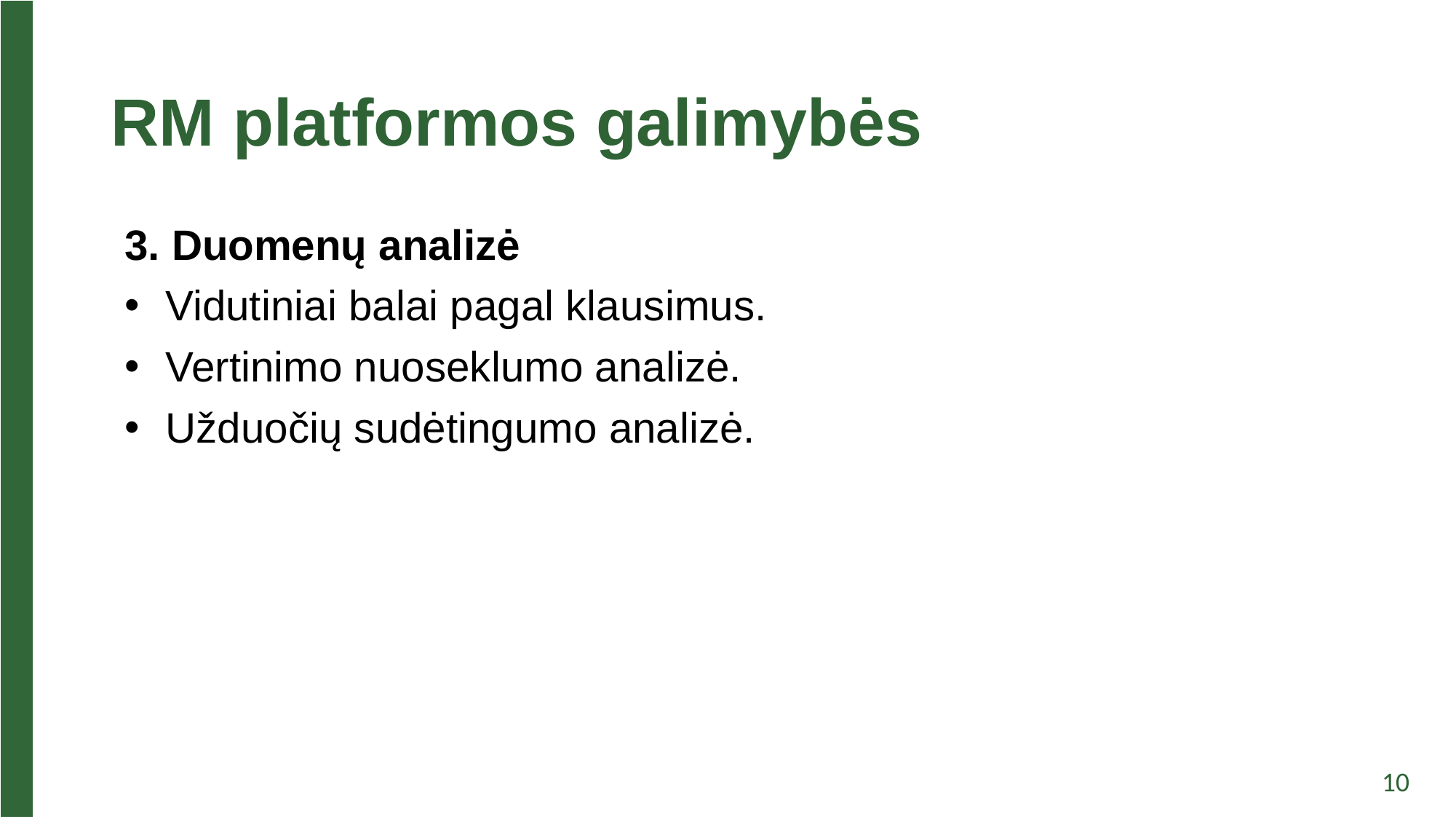

# RM platformos galimybės
3. Duomenų analizė
Vidutiniai balai pagal klausimus.
Vertinimo nuoseklumo analizė.
Užduočių sudėtingumo analizė.

10